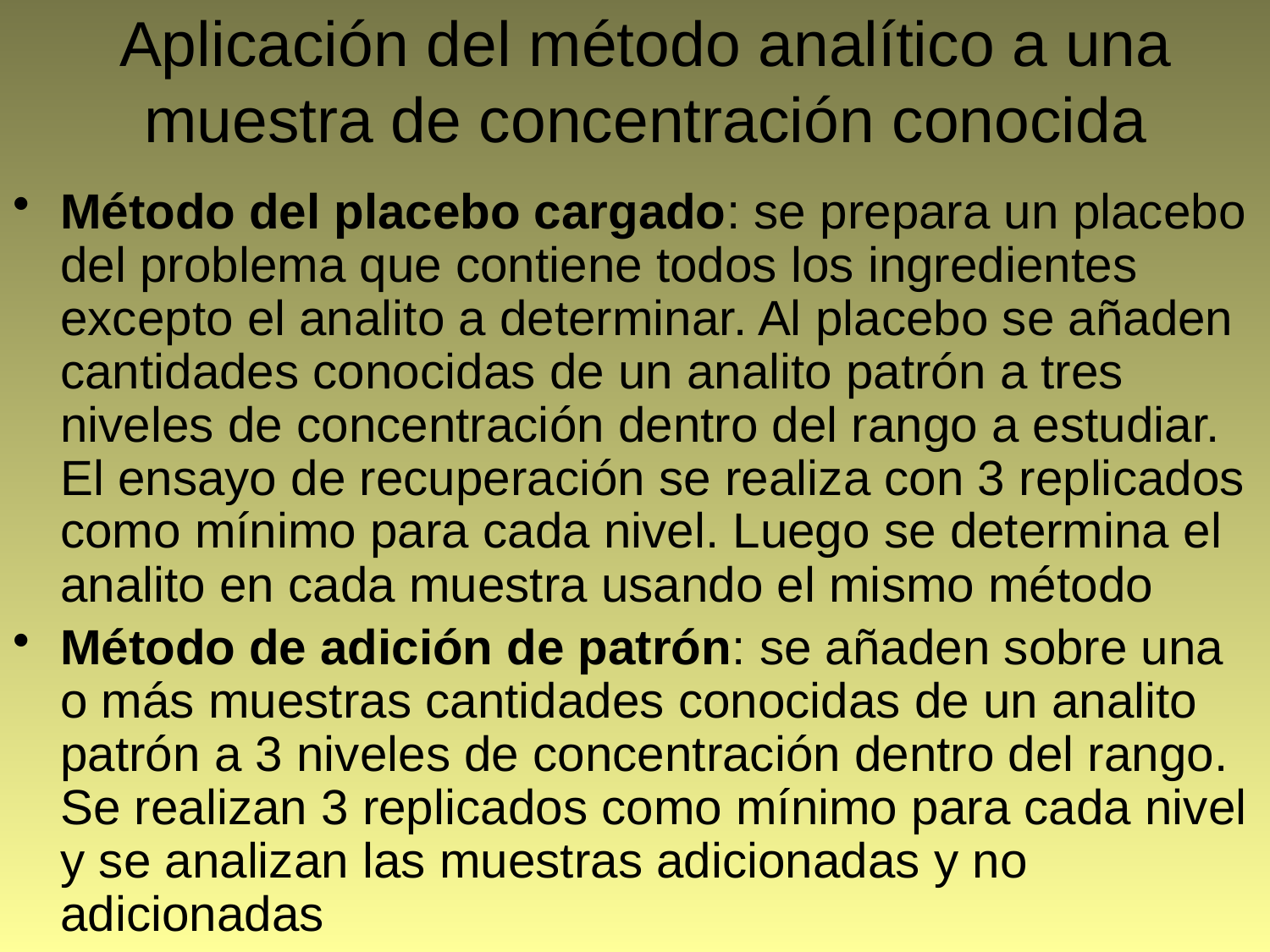

# Aplicación del método analítico a una muestra de concentración conocida
Método del placebo cargado: se prepara un placebo del problema que contiene todos los ingredientes excepto el analito a determinar. Al placebo se añaden cantidades conocidas de un analito patrón a tres niveles de concentración dentro del rango a estudiar. El ensayo de recuperación se realiza con 3 replicados como mínimo para cada nivel. Luego se determina el analito en cada muestra usando el mismo método
Método de adición de patrón: se añaden sobre una o más muestras cantidades conocidas de un analito patrón a 3 niveles de concentración dentro del rango. Se realizan 3 replicados como mínimo para cada nivel y se analizan las muestras adicionadas y no adicionadas